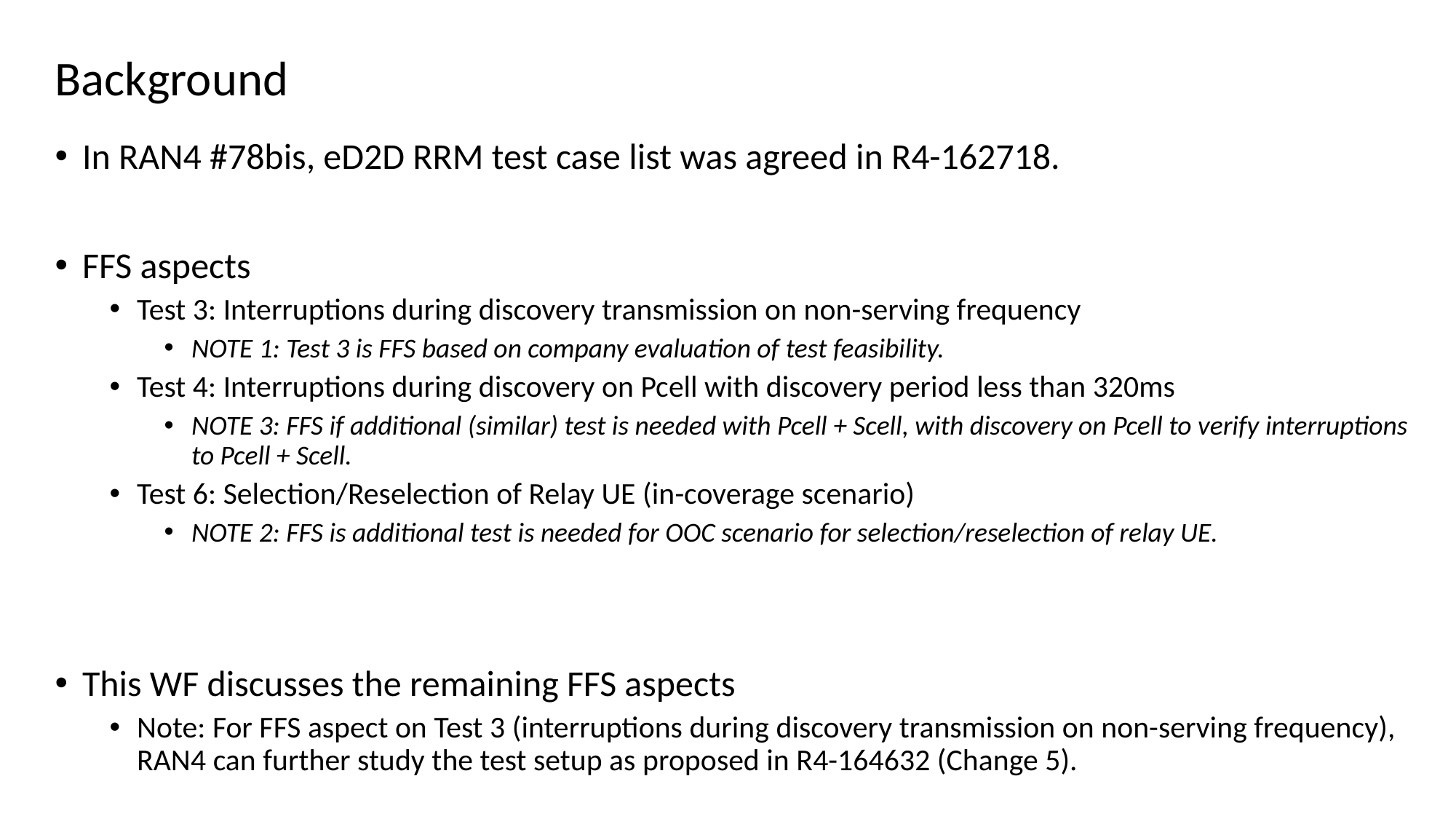

# Background
In RAN4 #78bis, eD2D RRM test case list was agreed in R4-162718.

FFS aspects
Test 3: Interruptions during discovery transmission on non-serving frequency
NOTE 1: Test 3 is FFS based on company evaluation of test feasibility.
Test 4: Interruptions during discovery on Pcell with discovery period less than 320ms
NOTE 3: FFS if additional (similar) test is needed with Pcell + Scell, with discovery on Pcell to verify interruptions to Pcell + Scell.
Test 6: Selection/Reselection of Relay UE (in-coverage scenario)
NOTE 2: FFS is additional test is needed for OOC scenario for selection/reselection of relay UE.

This WF discusses the remaining FFS aspects
Note: For FFS aspect on Test 3 (interruptions during discovery transmission on non-serving frequency), RAN4 can further study the test setup as proposed in R4-164632 (Change 5).